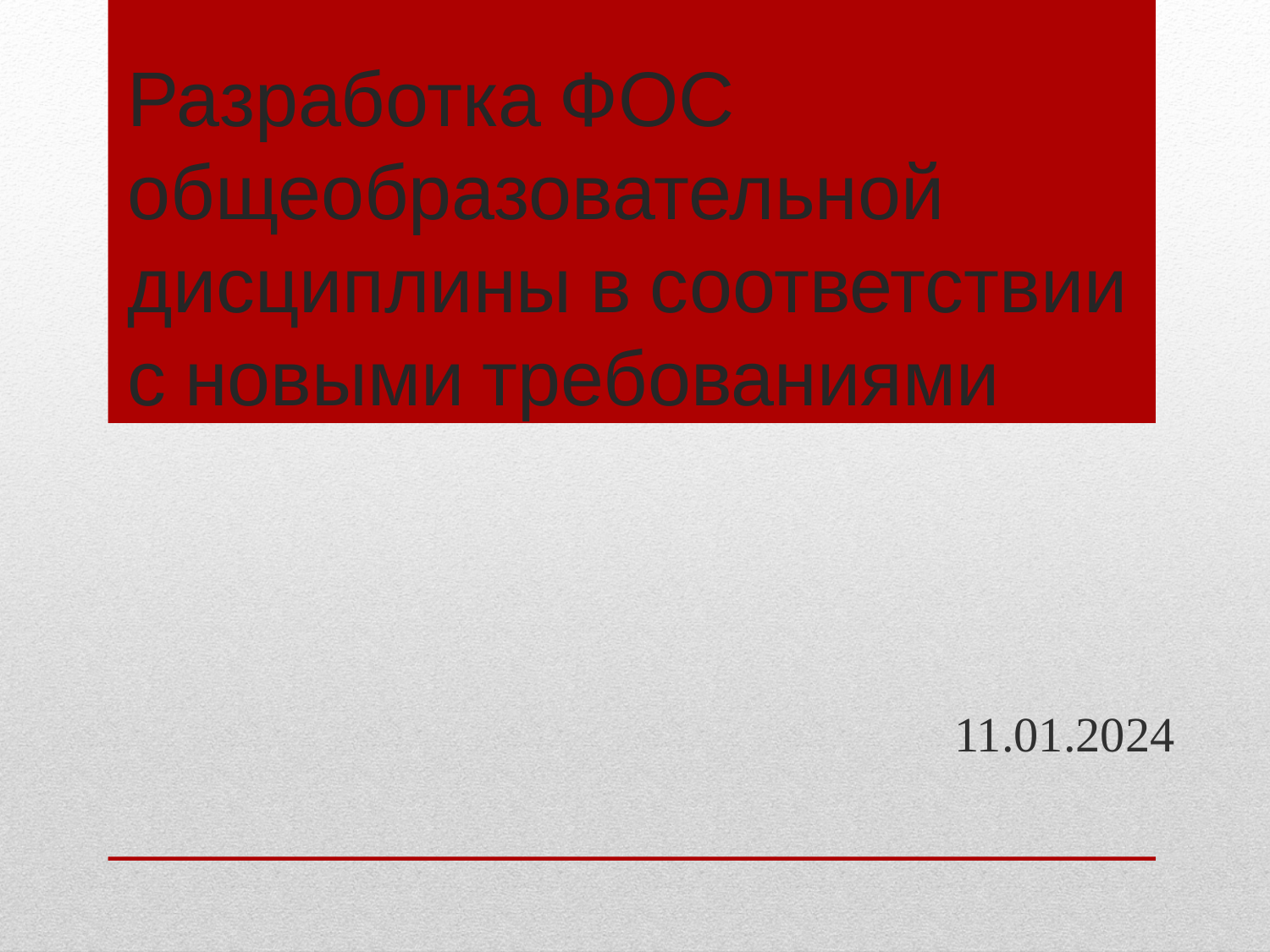

# Разработка ФОС общеобразовательной дисциплины в соответствии с новыми требованиями
11.01.2024